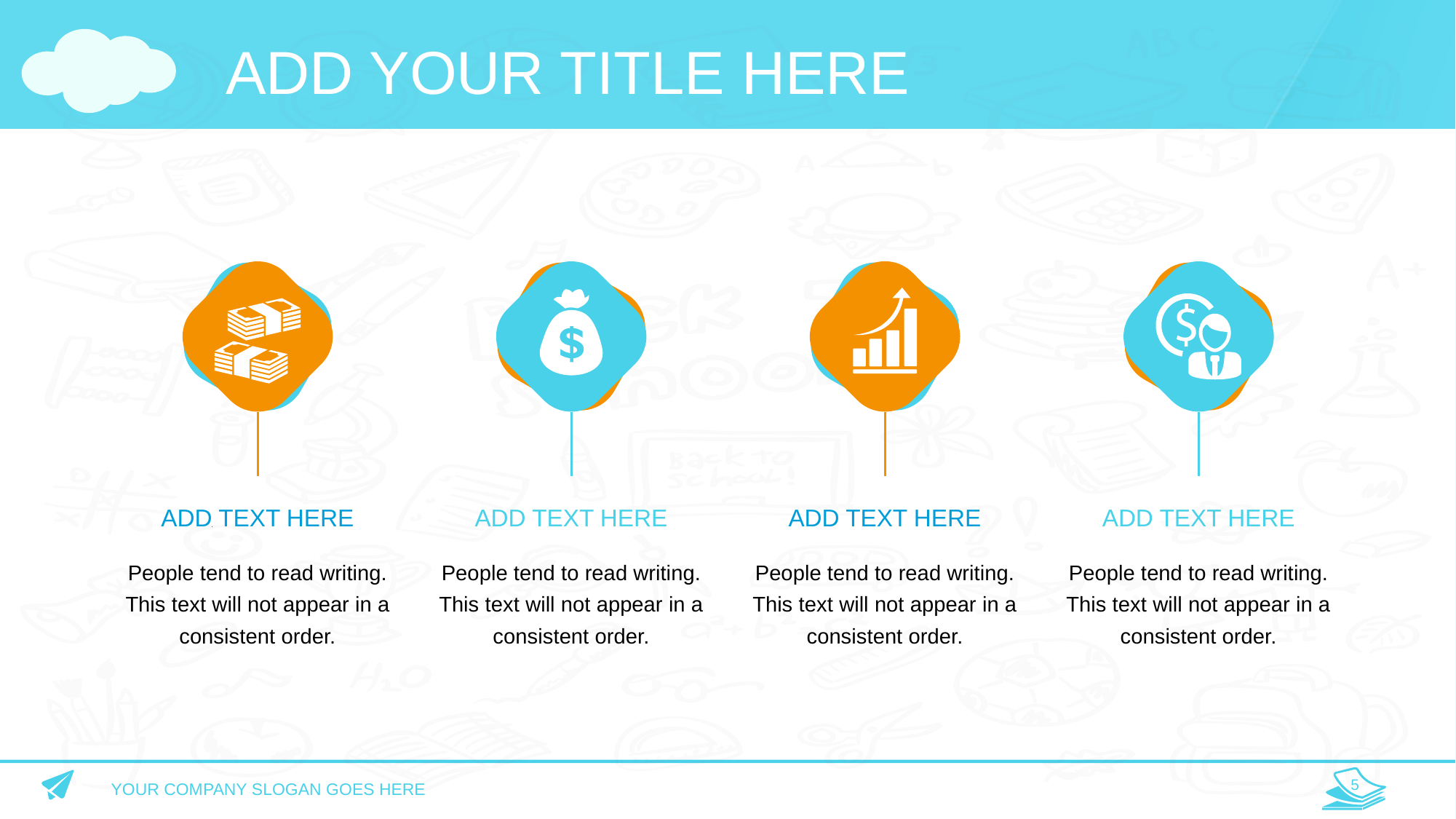

# ADD YOUR TITLE HERE

ADD TEXT HERE
ADD TEXT HERE
ADD TEXT HERE
ADD TEXT HERE
People tend to read writing. This text will not appear in a consistent order.
People tend to read writing. This text will not appear in a consistent order.
People tend to read writing. This text will not appear in a consistent order.
People tend to read writing. This text will not appear in a consistent order.
YOUR COMPANY SLOGAN GOES HERE